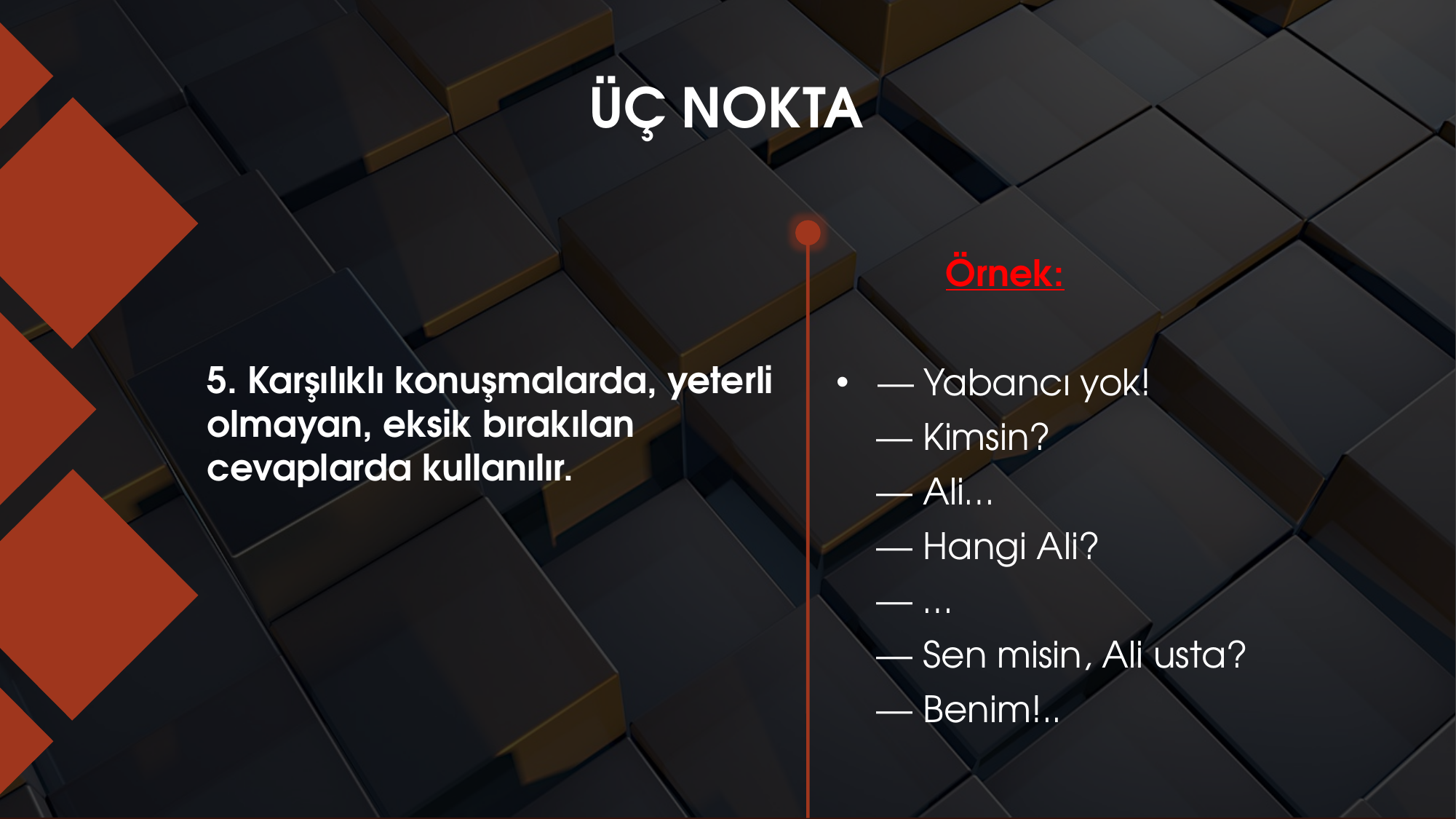

# ÜÇ NOKTA

	Örnek:

— Yabancı yok!
    — Kimsin?
    — Ali…
    — Hangi Ali?
    — …
    — Sen misin, Ali usta?
    — Benim!..

5. Karşılıklı konuşmalarda, yeterli olmayan, eksik bırakılan cevaplarda kullanılır.